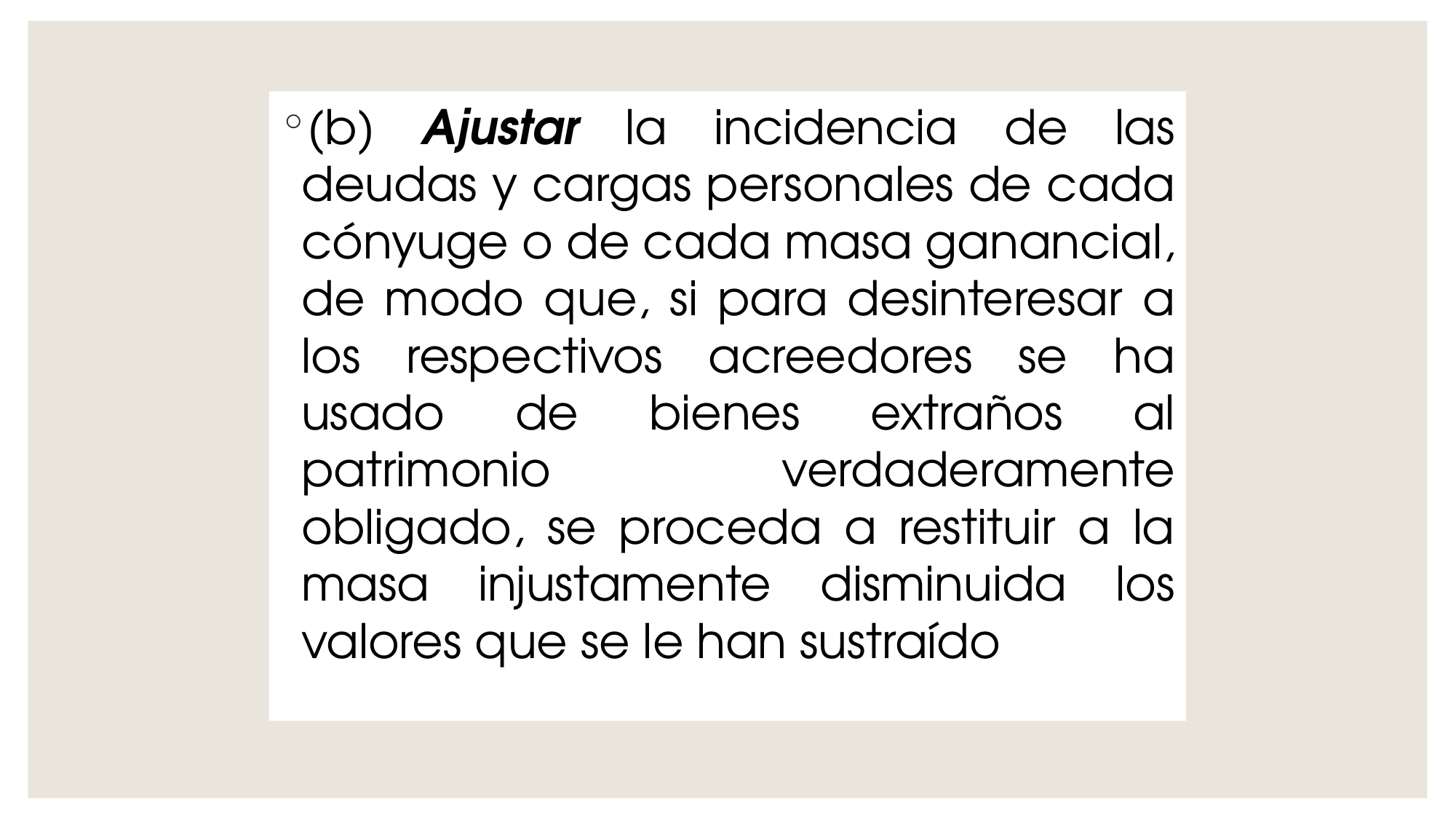

(b) Ajustar la incidencia de las deudas y cargas personales de cada cónyuge o de cada masa ganancial, de modo que, si para desinteresar a los respectivos acreedores se ha usado de bienes extraños al patrimonio verdaderamente obligado, se proceda a restituir a la masa injustamente disminuida los valores que se le han sustraído